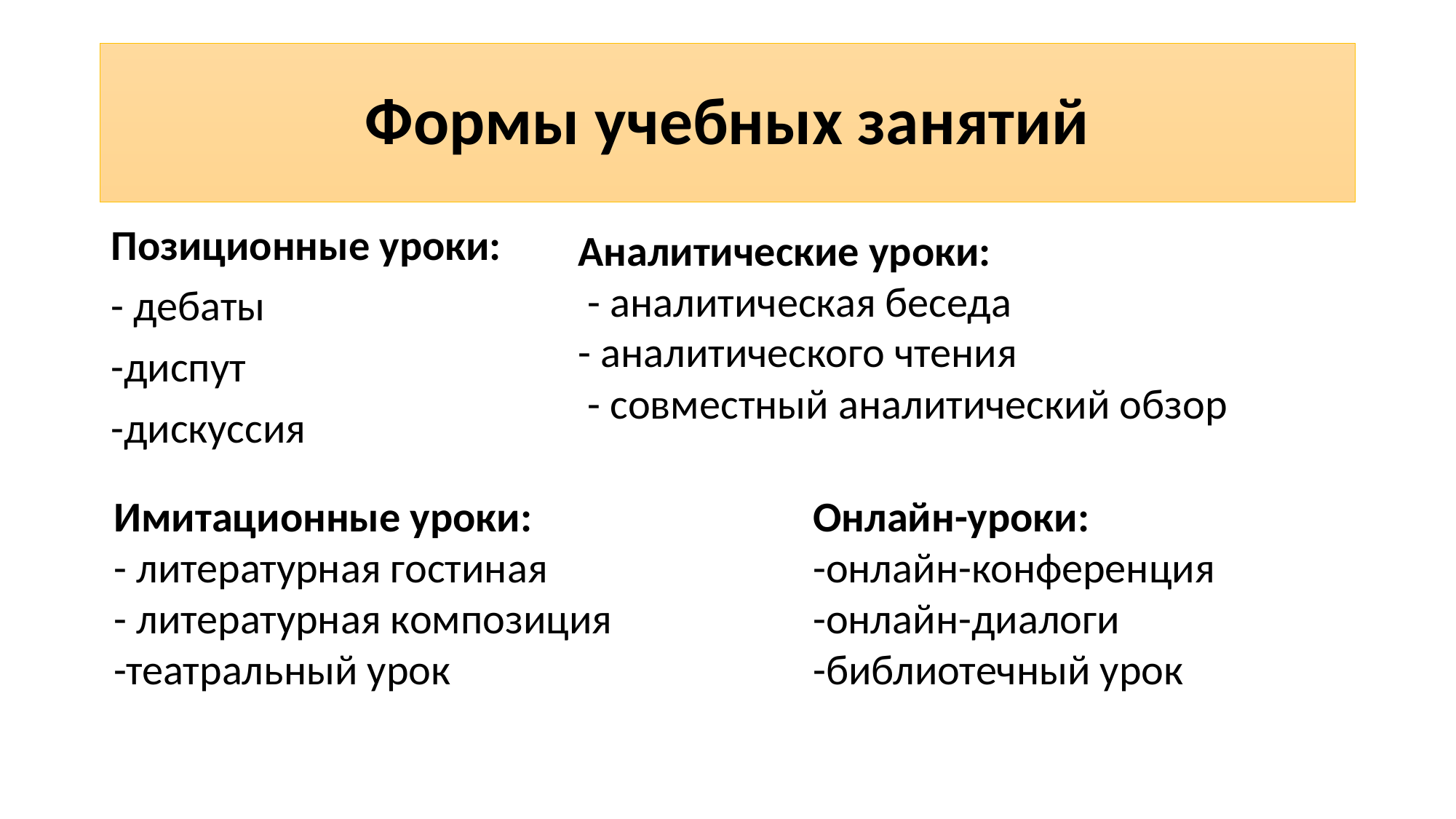

# Формы учебных занятий
Позиционные уроки:
- дебаты
-диспут
-дискуссия

Аналитические уроки:
 - аналитическая беседа
- аналитического чтения
 - совместный аналитический обзор

Имитационные уроки:
- литературная гостиная
- литературная композиция
-театральный урок

Онлайн-уроки:
-онлайн-конференция
-онлайн-диалоги
-библиотечный урок